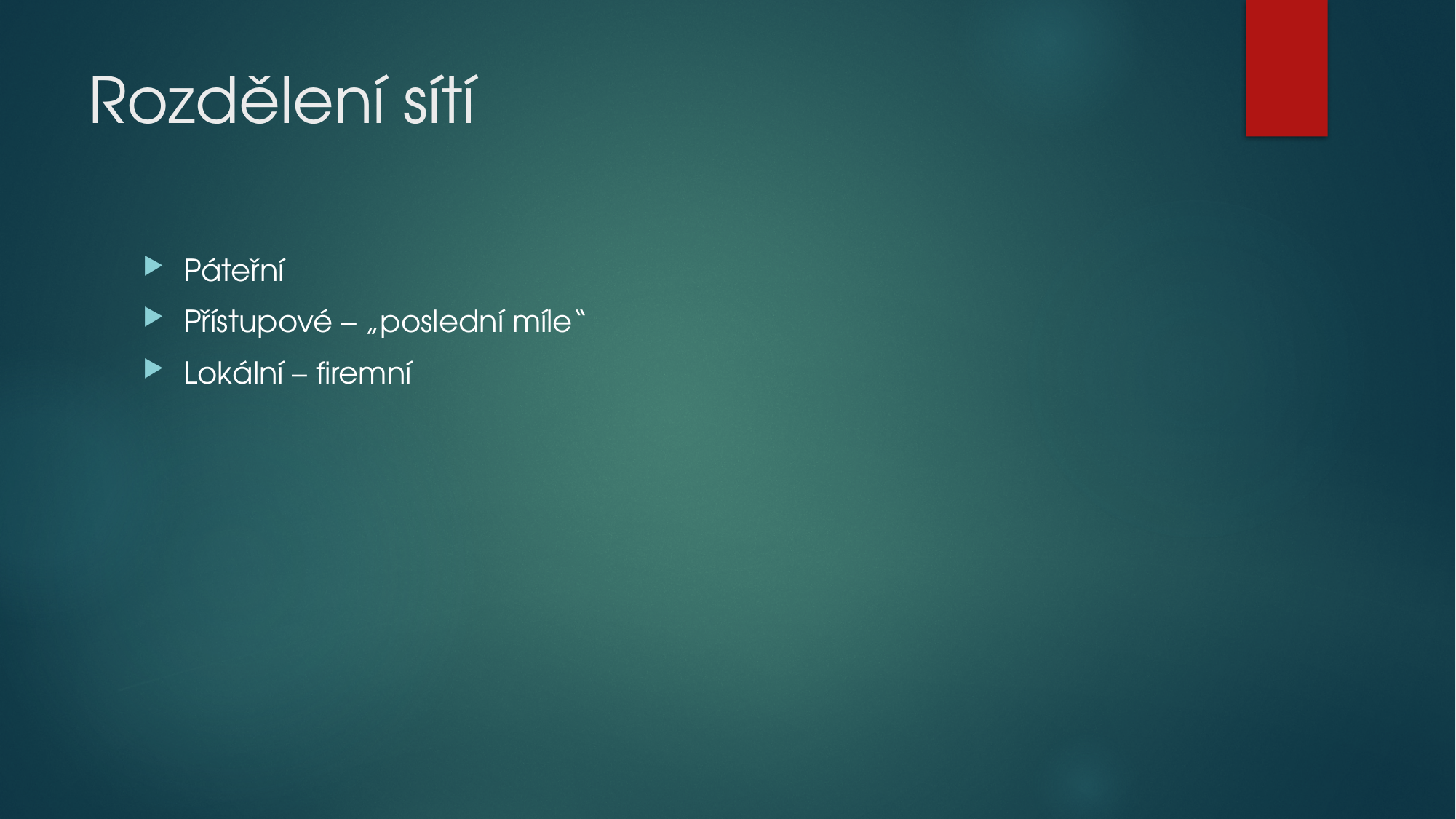

# Rozdělení sítí
Páteřní
Přístupové – „poslední míle“
Lokální – firemní